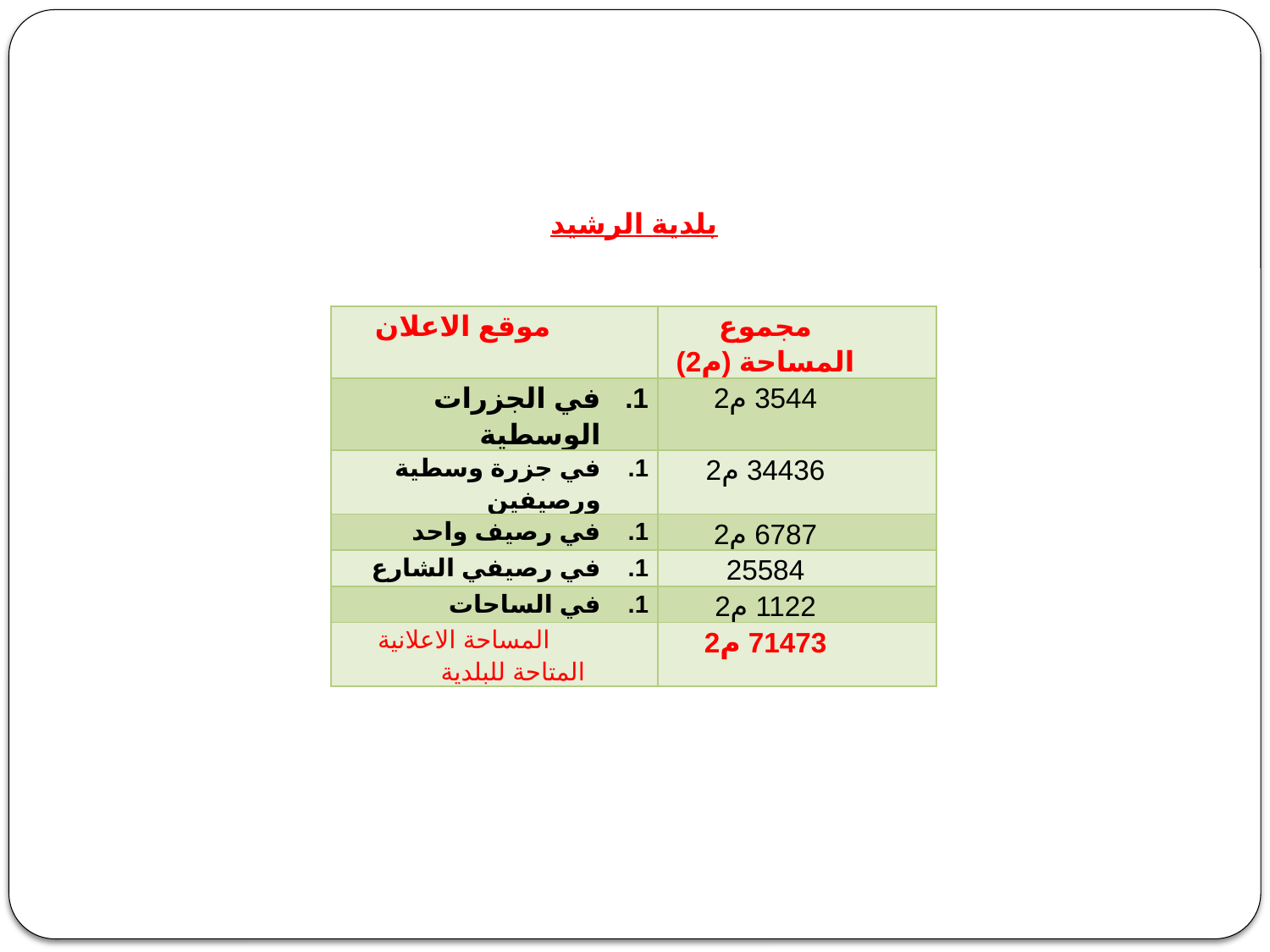

بلدية الرشيد
| موقع الاعلان | مجموع المساحة (م2) |
| --- | --- |
| في الجزرات الوسطية | 3544 م2 |
| في جزرة وسطية ورصيفين | 34436 م2 |
| في رصيف واحد | 6787 م2 |
| في رصيفي الشارع | 25584 |
| في الساحات | 1122 م2 |
| المساحة الاعلانية المتاحة للبلدية | 71473 م2 |